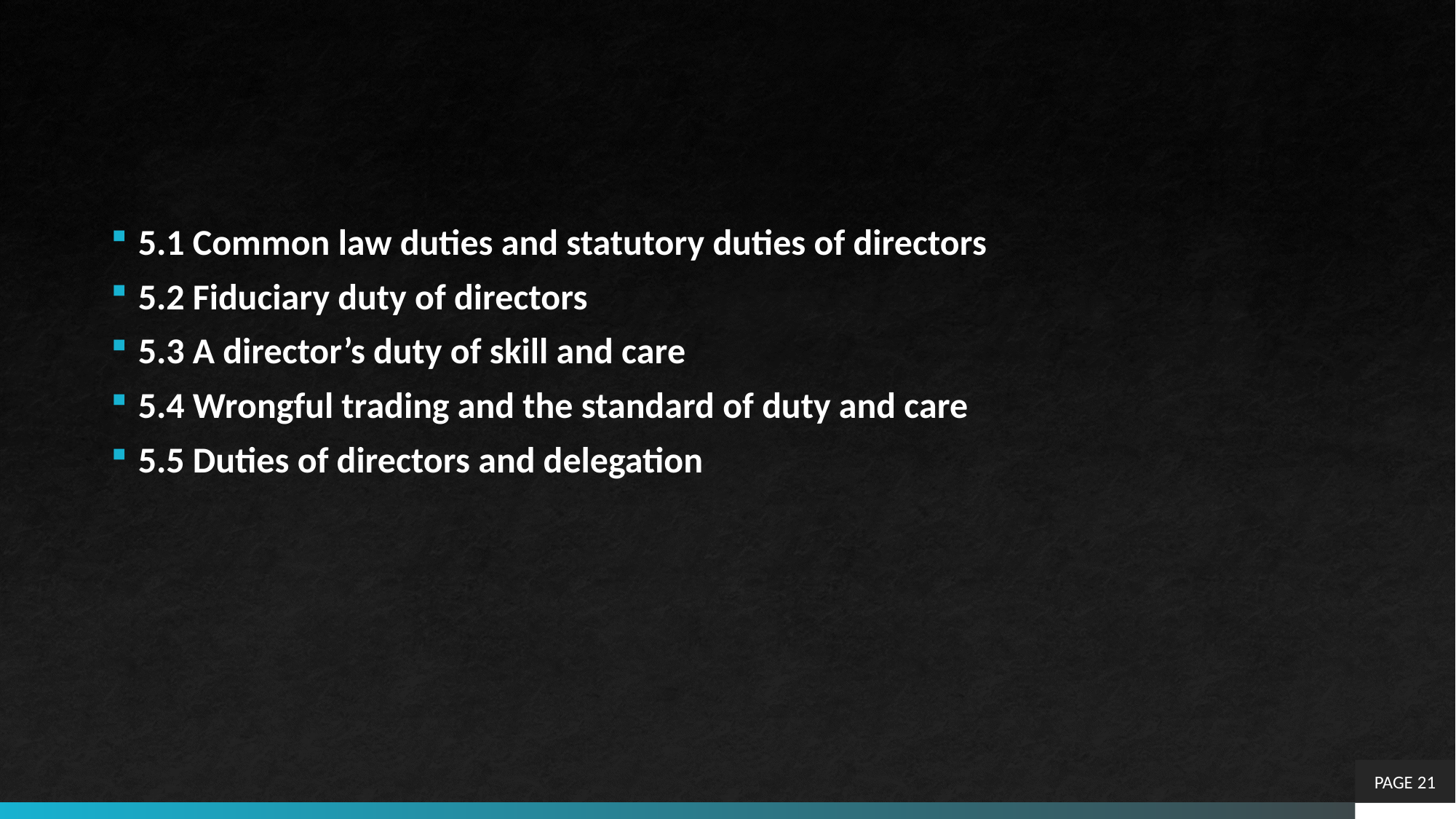

5.1 Common law duties and statutory duties of directors
5.2 Fiduciary duty of directors
5.3 A director’s duty of skill and care
5.4 Wrongful trading and the standard of duty and care
5.5 Duties of directors and delegation
PAGE 21